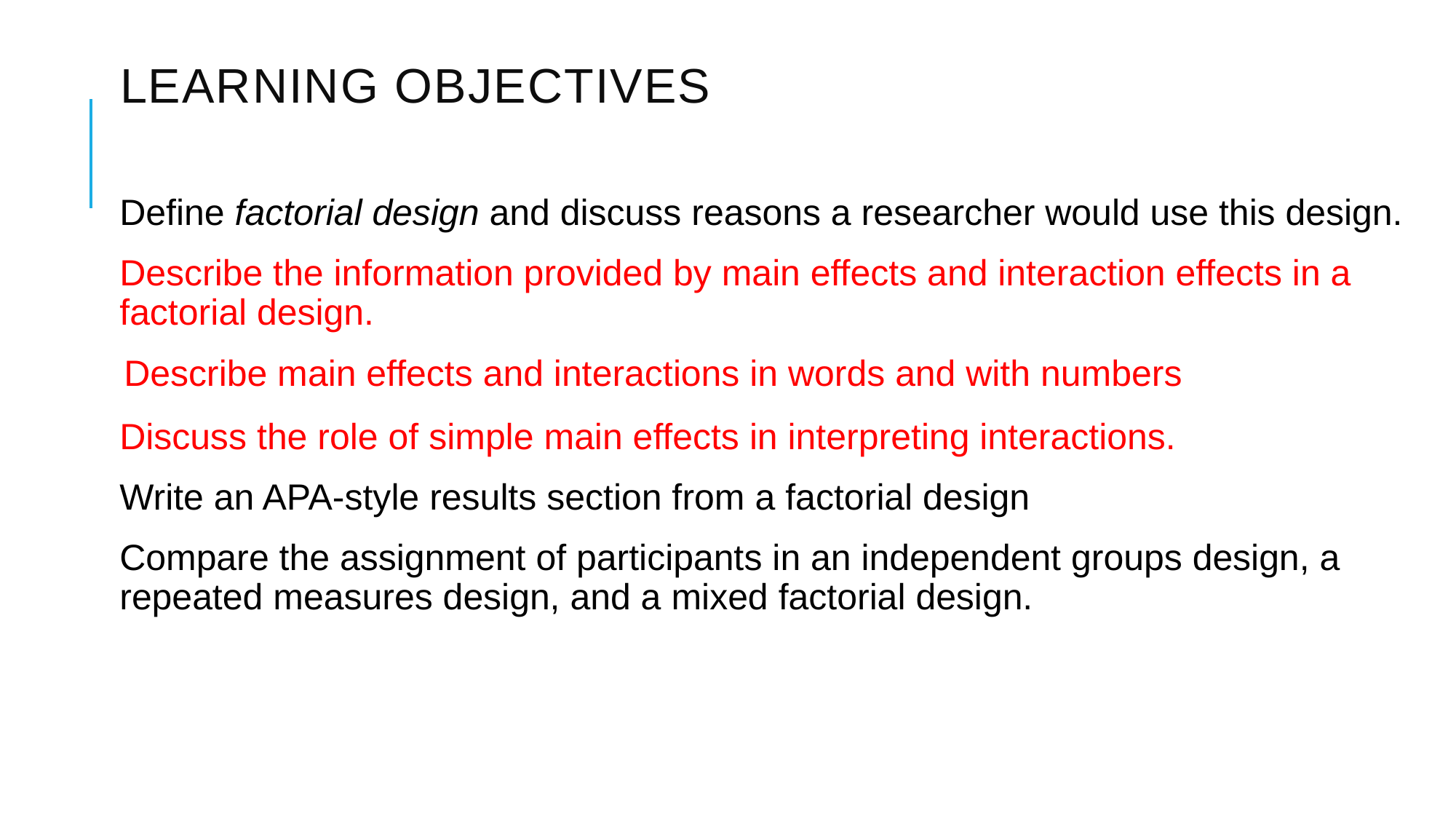

# Learning Objectives
Define factorial design and discuss reasons a researcher would use this design.
Describe the information provided by main effects and interaction effects in a factorial design.
Describe main effects and interactions in words and with numbers
Discuss the role of simple main effects in interpreting interactions.
Write an APA-style results section from a factorial design
Compare the assignment of participants in an independent groups design, a repeated measures design, and a mixed factorial design.